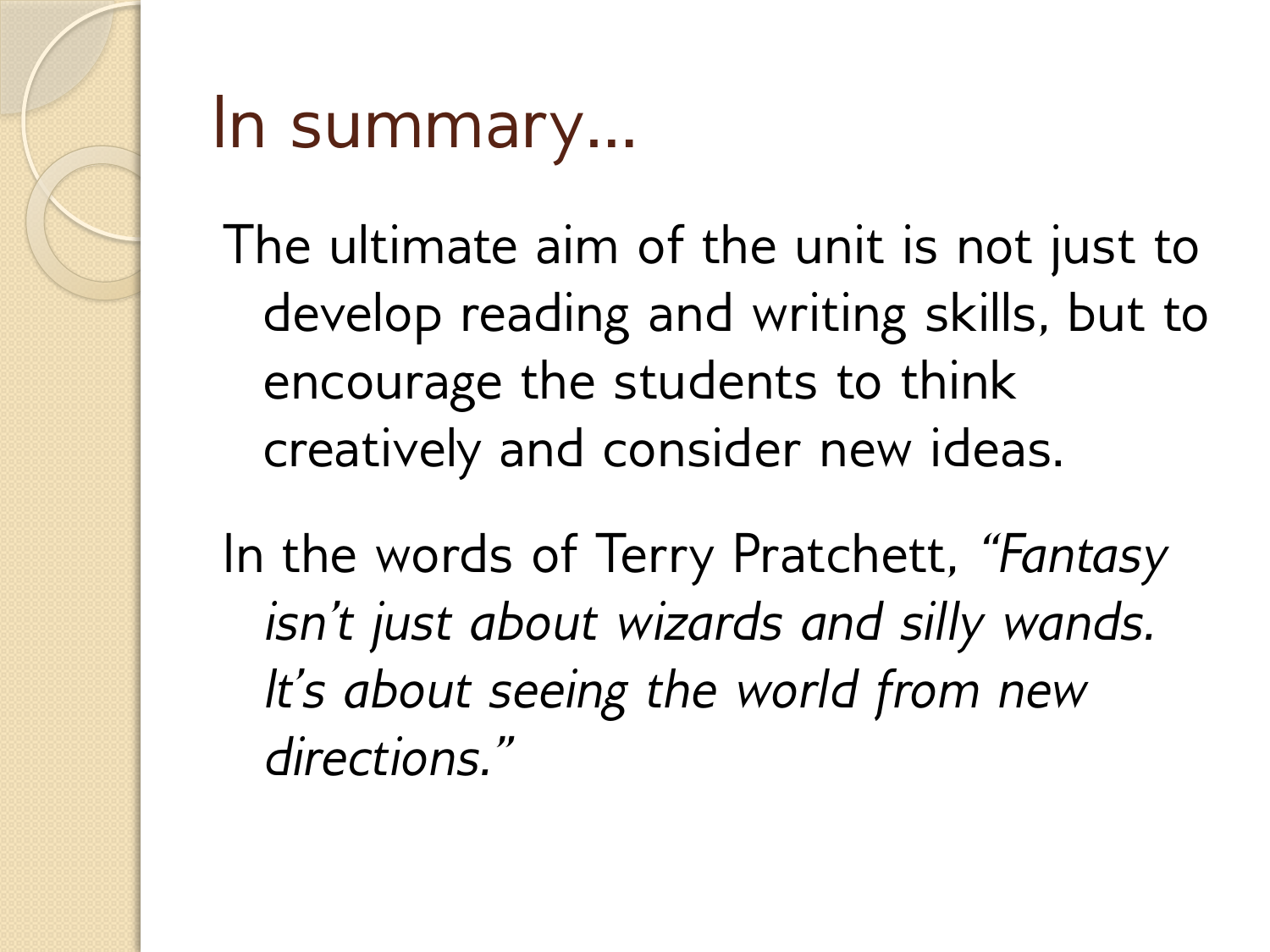

# In summary…
The ultimate aim of the unit is not just to develop reading and writing skills, but to encourage the students to think creatively and consider new ideas.

In the words of Terry Pratchett, “Fantasy isn’t just about wizards and silly wands.  It’s about seeing the world from new directions.”